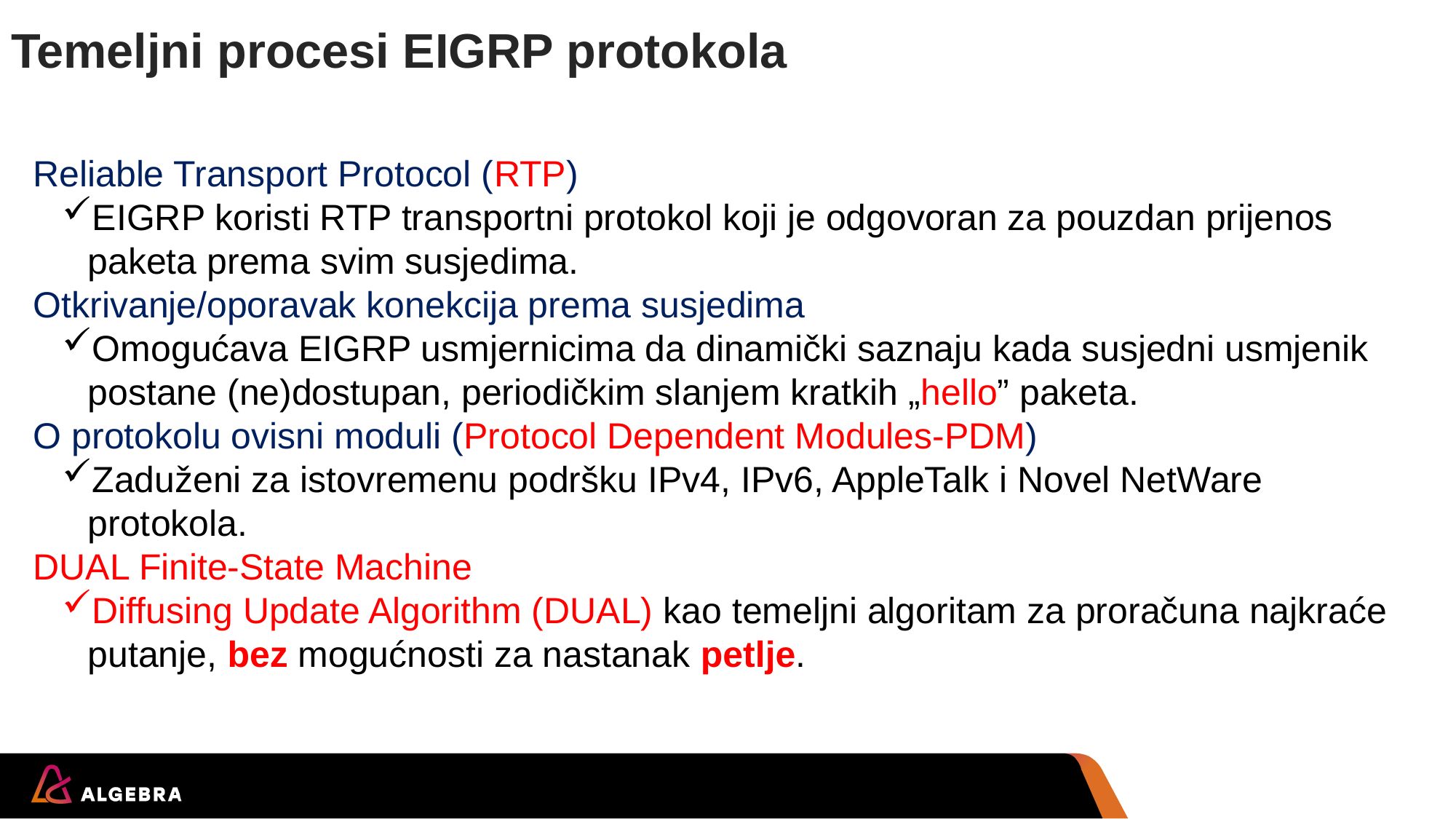

# Temeljni procesi EIGRP protokola
Reliable Transport Protocol (RTP)
EIGRP koristi RTP transportni protokol koji je odgovoran za pouzdan prijenos paketa prema svim susjedima.
Otkrivanje/oporavak konekcija prema susjedima
Omogućava EIGRP usmjernicima da dinamički saznaju kada susjedni usmjenik postane (ne)dostupan, periodičkim slanjem kratkih „hello” paketa.
O protokolu ovisni moduli (Protocol Dependent Modules-PDM)
Zaduženi za istovremenu podršku IPv4, IPv6, AppleTalk i Novel NetWare protokola.
DUAL Finite-State Machine
Diffusing Update Algorithm (DUAL) kao temeljni algoritam za proračuna najkraće putanje, bez mogućnosti za nastanak petlje.